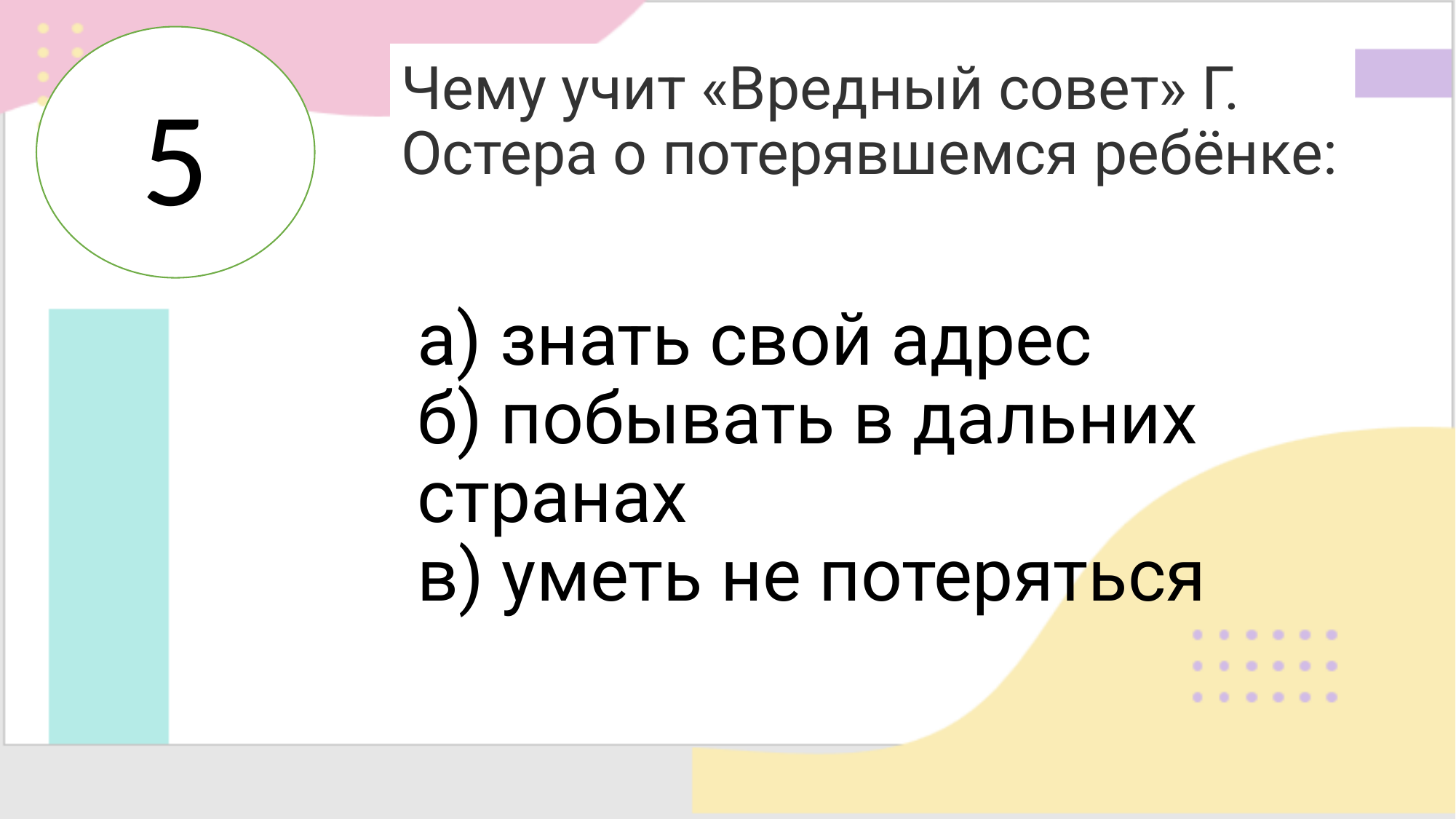

5
# Чему учит «Вредный совет» Г. Остера о потерявшемся ребёнке:
а) знать свой адрес
б) побывать в дальних странах
в) уметь не потеряться